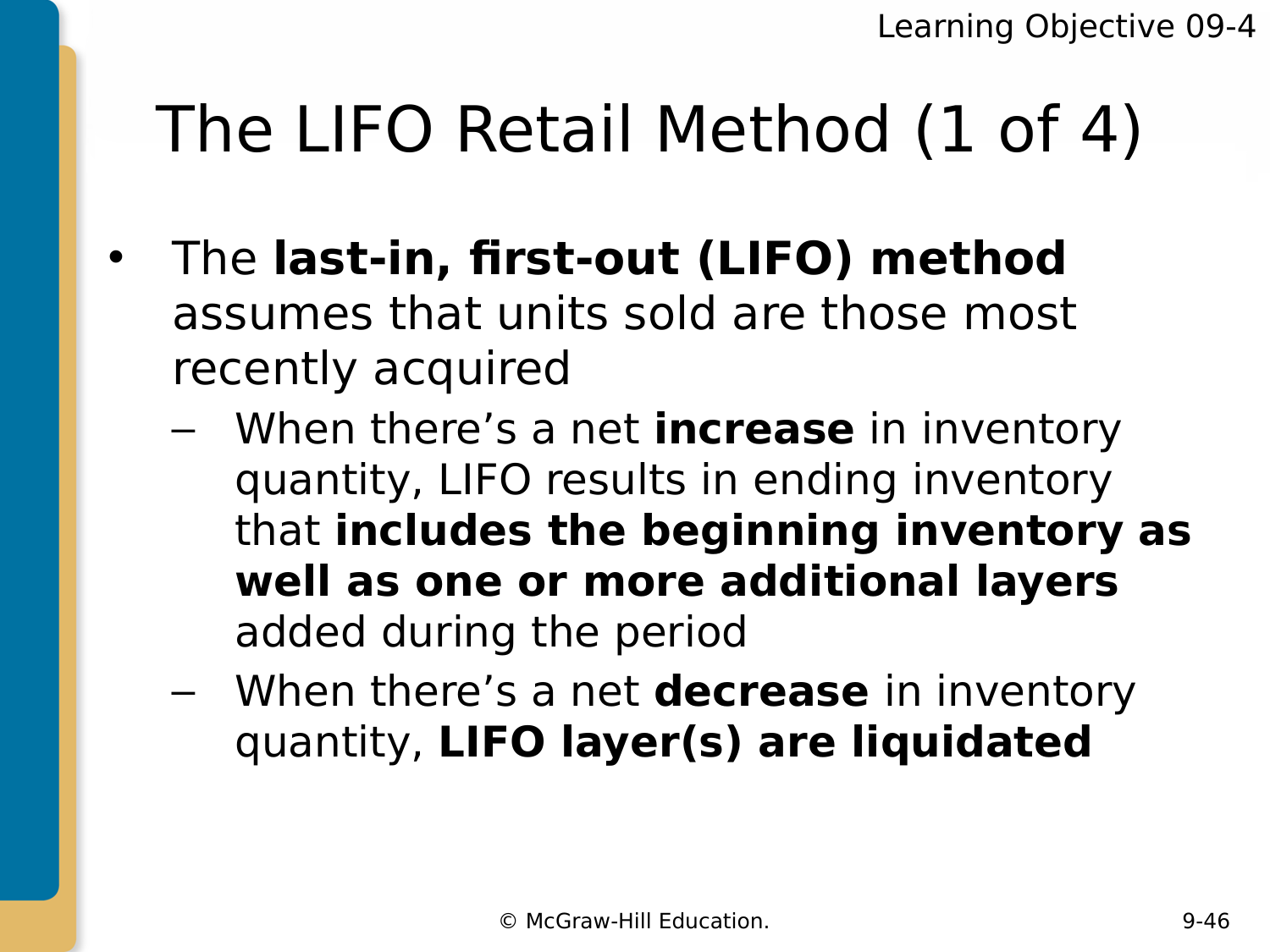

Learning Objective 09-4
# The LIFO Retail Method (1 of 4)
The last-in, first-out (LIFO) method assumes that units sold are those most recently acquired
When there’s a net increase in inventory quantity, LIFO results in ending inventory that includes the beginning inventory as well as one or more additional layers added during the period
When there’s a net decrease in inventory quantity, LIFO layer(s) are liquidated